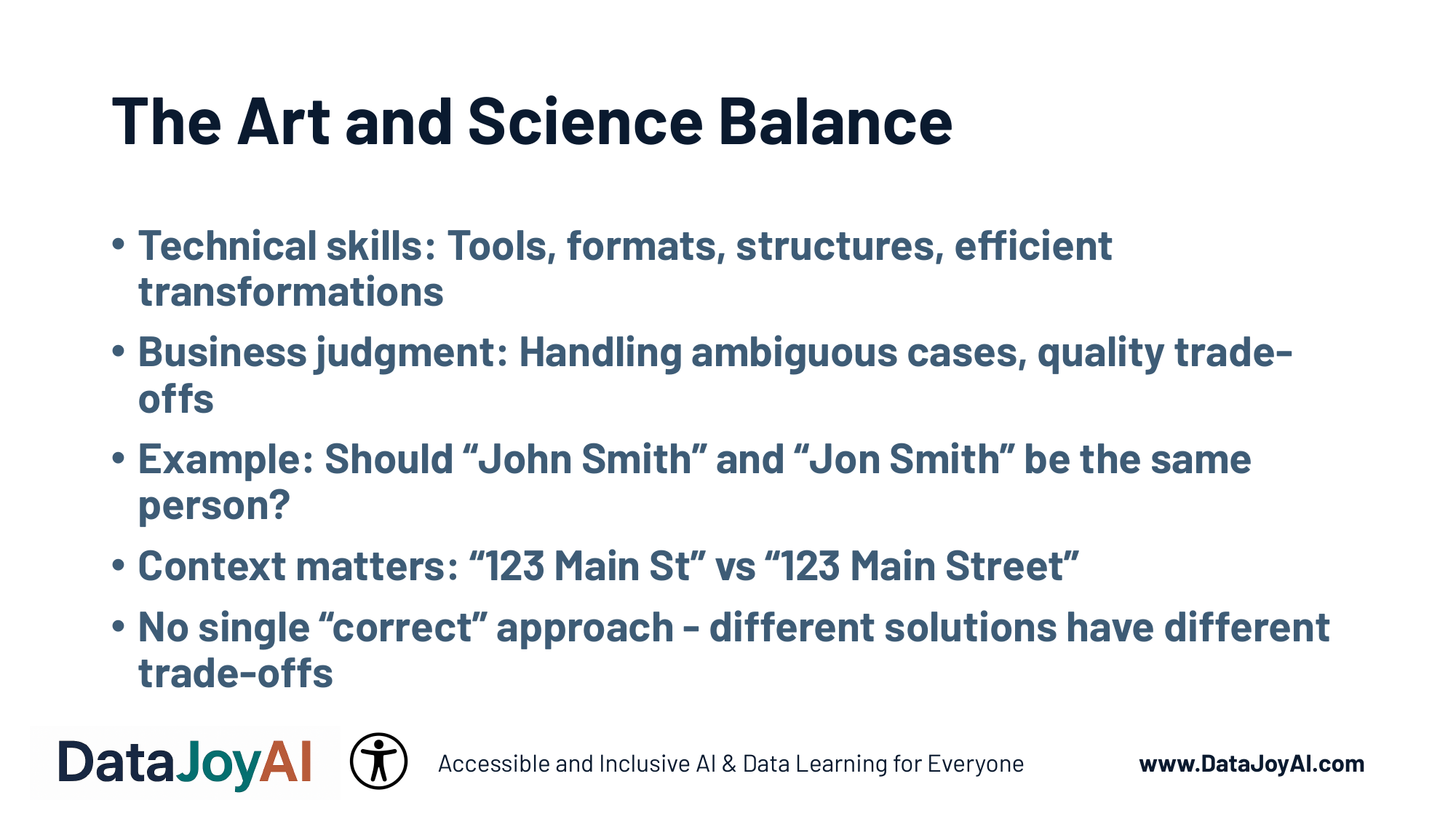

# The Art and Science Balance
Technical skills: Tools, formats, structures, efficient transformations
Business judgment: Handling ambiguous cases, quality trade-offs
Example: Should “John Smith” and “Jon Smith” be the same person?
Context matters: “123 Main St” vs “123 Main Street”
No single “correct” approach - different solutions have different trade-offs